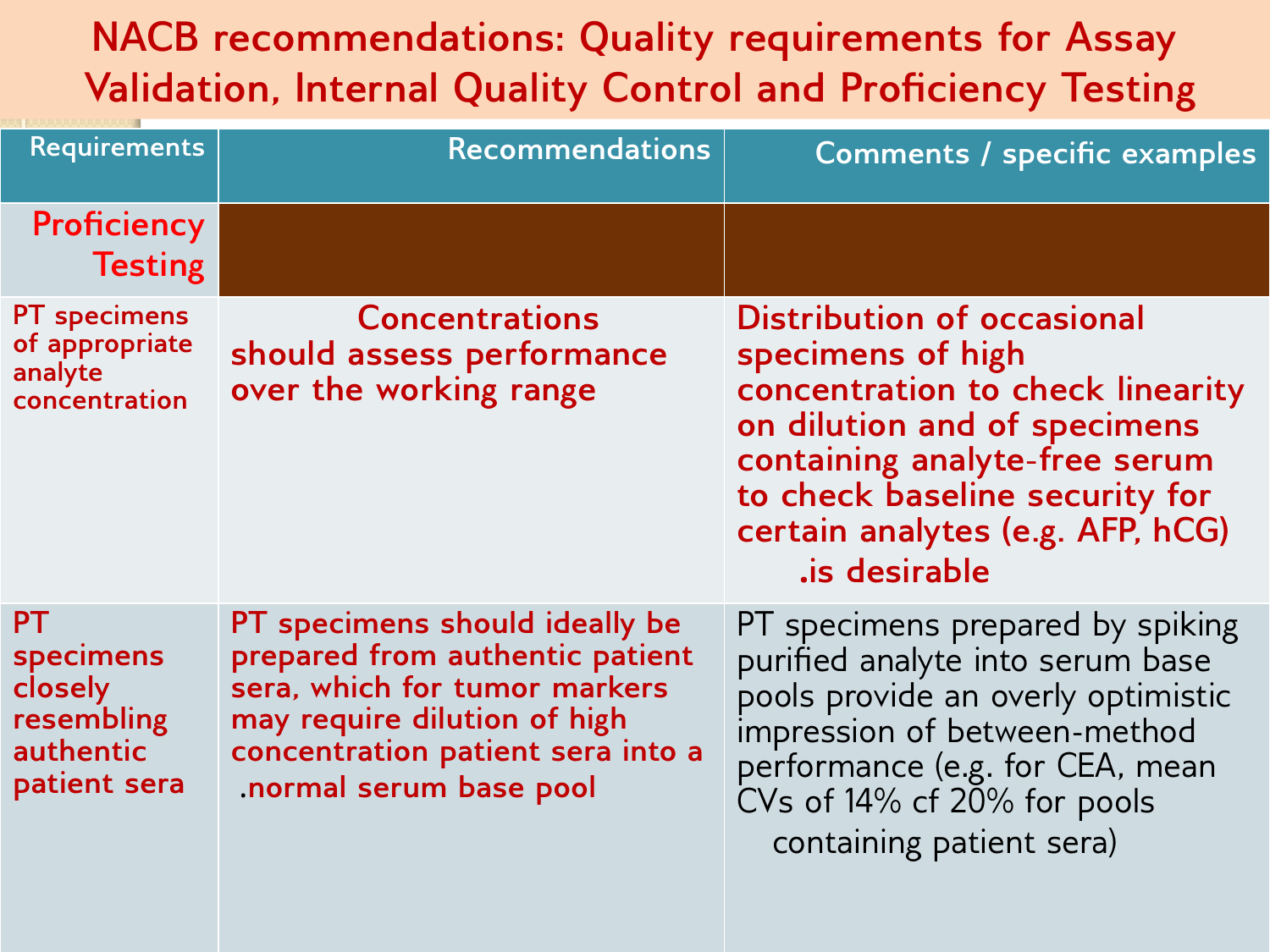

# NACB recommendations: Quality requirements for Assay Validation, Internal Quality Control and Proficiency Testing
| Requirements | Recommendations | Comments / specific examples |
| --- | --- | --- |
| Proficiency Testing |  |  |
| PT specimens of appropriate analyte concentration | Concentrations should assess performance over the working range | Distribution of occasional specimens of high concentration to check linearity on dilution and of specimens containing analyte-free serum to check baseline security for certain analytes (e.g. AFP, hCG) is desirable. |
| PT specimens closely resembling authentic patient sera | PT specimens should ideally be prepared from authentic patient sera, which for tumor markers may require dilution of high concentration patient sera into a normal serum base pool. | PT specimens prepared by spiking purified analyte into serum base pools provide an overly optimistic impression of between-method performance (e.g. for CEA, mean CVs of 14% cf 20% for pools containing patient sera) |